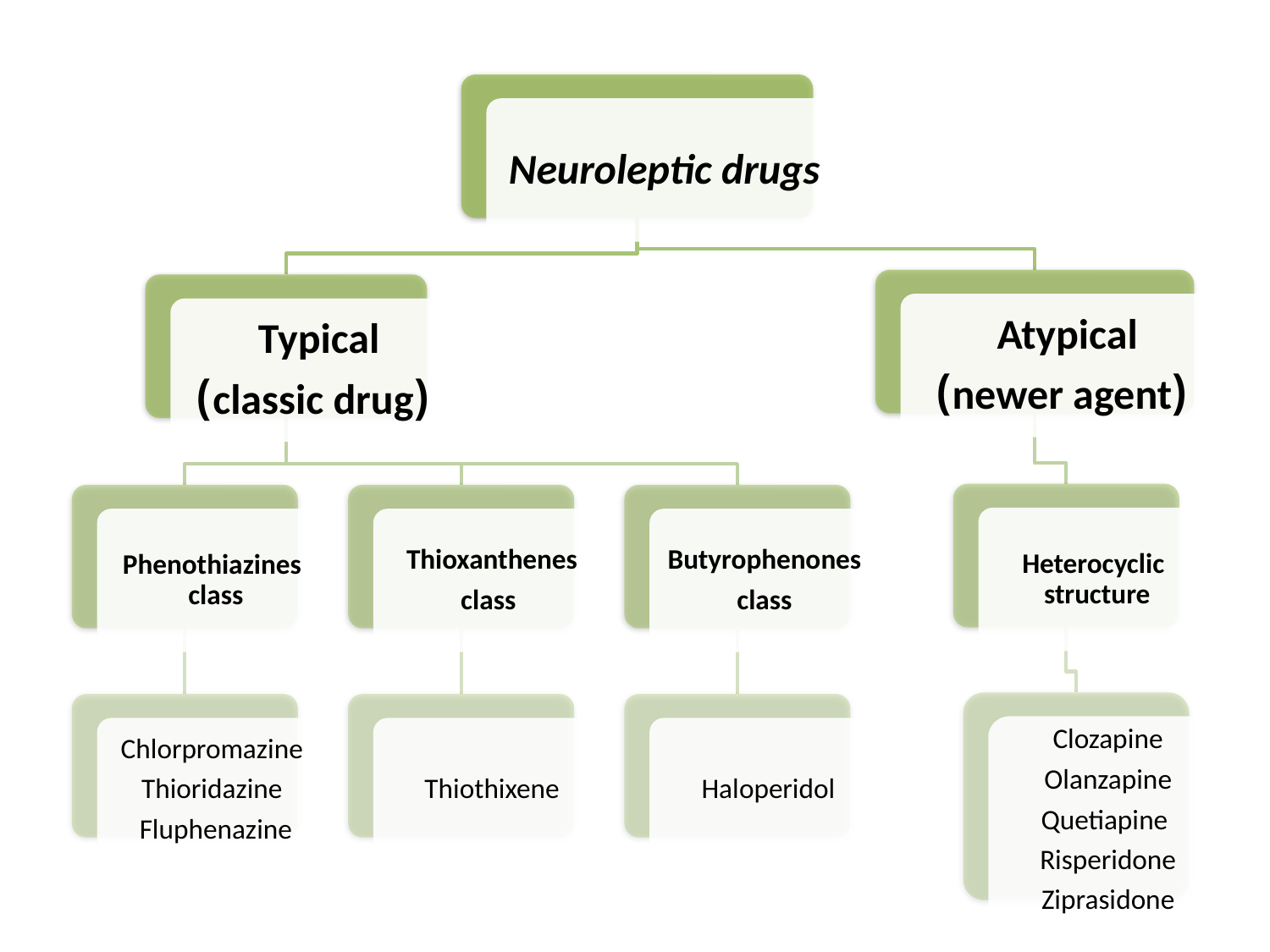

Neuroleptic drugs
Typical
(classic drug)
Phenothiazines class
Chlorpromazine
Thioridazine
Fluphenazine
Thioxanthenes
class
Thiothixene
Butyrophenones
class
Haloperidol
Atypical
(newer agent)
Heterocyclic structure
Clozapine
Olanzapine
Quetiapine
Risperidone
Ziprasidone